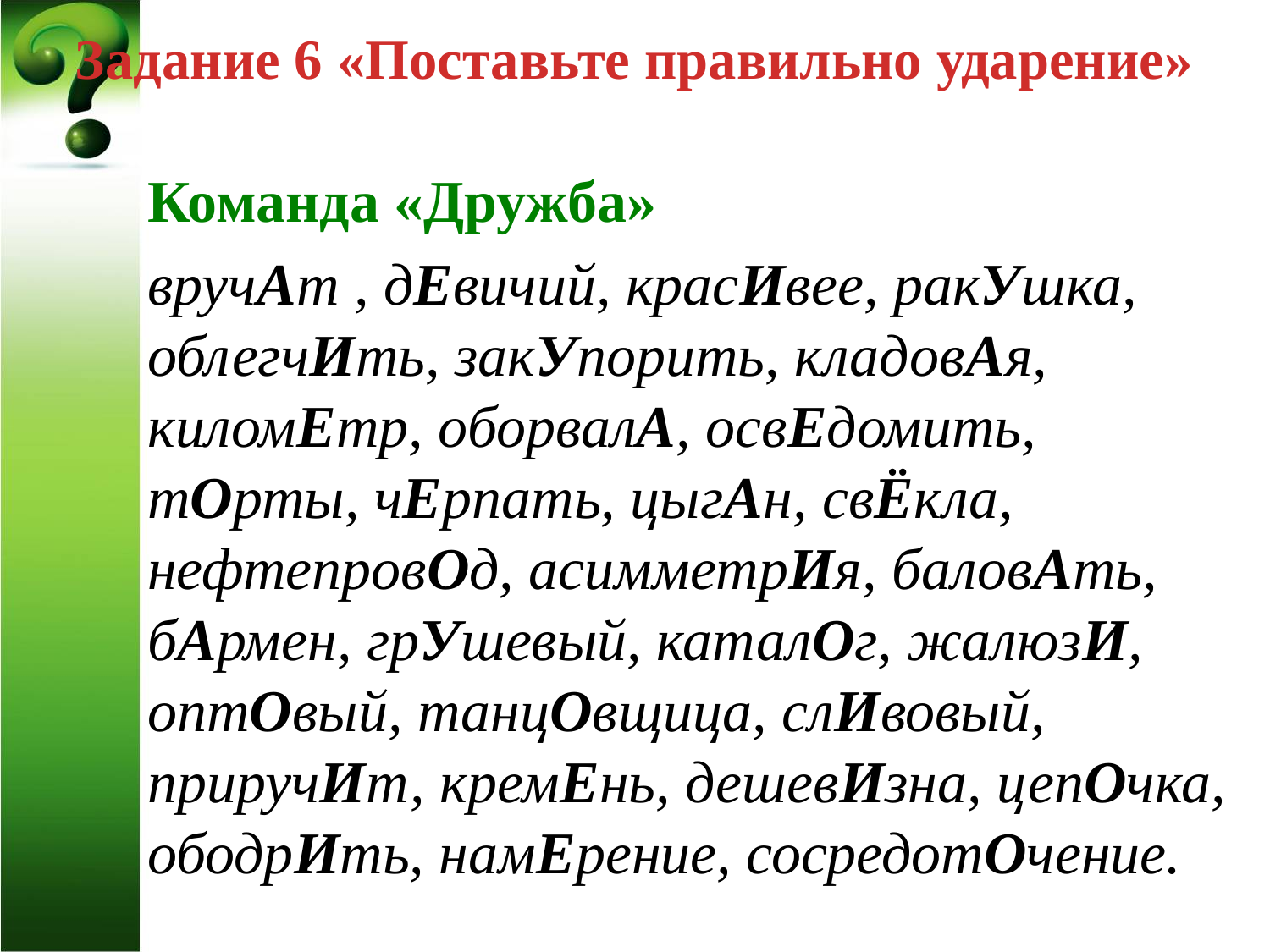

Задание 6 «Поставьте правильно ударение»
#
Команда «Дружба»
вручАт , дЕвичий, красИвее, ракУшка, облегчИть, закУпорить, кладовАя, киломЕтр, оборвалА, освЕдомить, тОрты, чЕрпать, цыгАн, свЁкла, нефтепровОд, асимметрИя, баловАть, бАрмен, грУшевый, каталОг, жалюзИ, оптОвый, танцОвщица, слИвовый, приручИт, кремЕнь, дешевИзна, цепОчка, ободрИть, намЕрение, сосредотОчение.